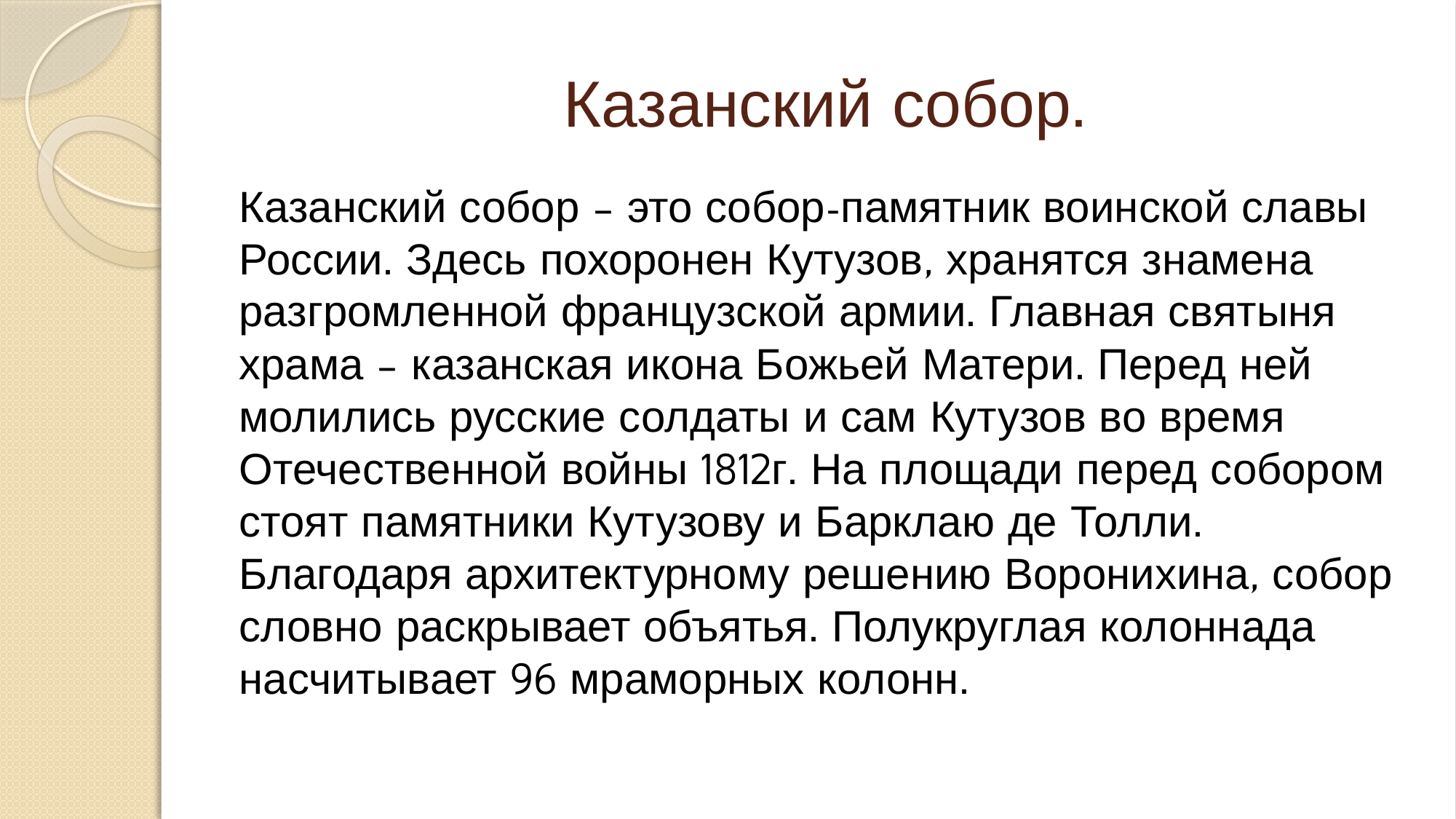

# Казанский собор.
Казанский собор – это собор-памятник воинской славы России. Здесь похоронен Кутузов, хранятся знамена разгромленной французской армии. Главная святыня храма – казанская икона Божьей Матери. Перед ней молились русские солдаты и сам Кутузов во время Отечественной войны 1812г. На площади перед собором стоят памятники Кутузову и Барклаю де Толли. Благодаря архитектурному решению Воронихина, собор словно раскрывает объятья. Полукруглая колоннада насчитывает 96 мраморных колонн.